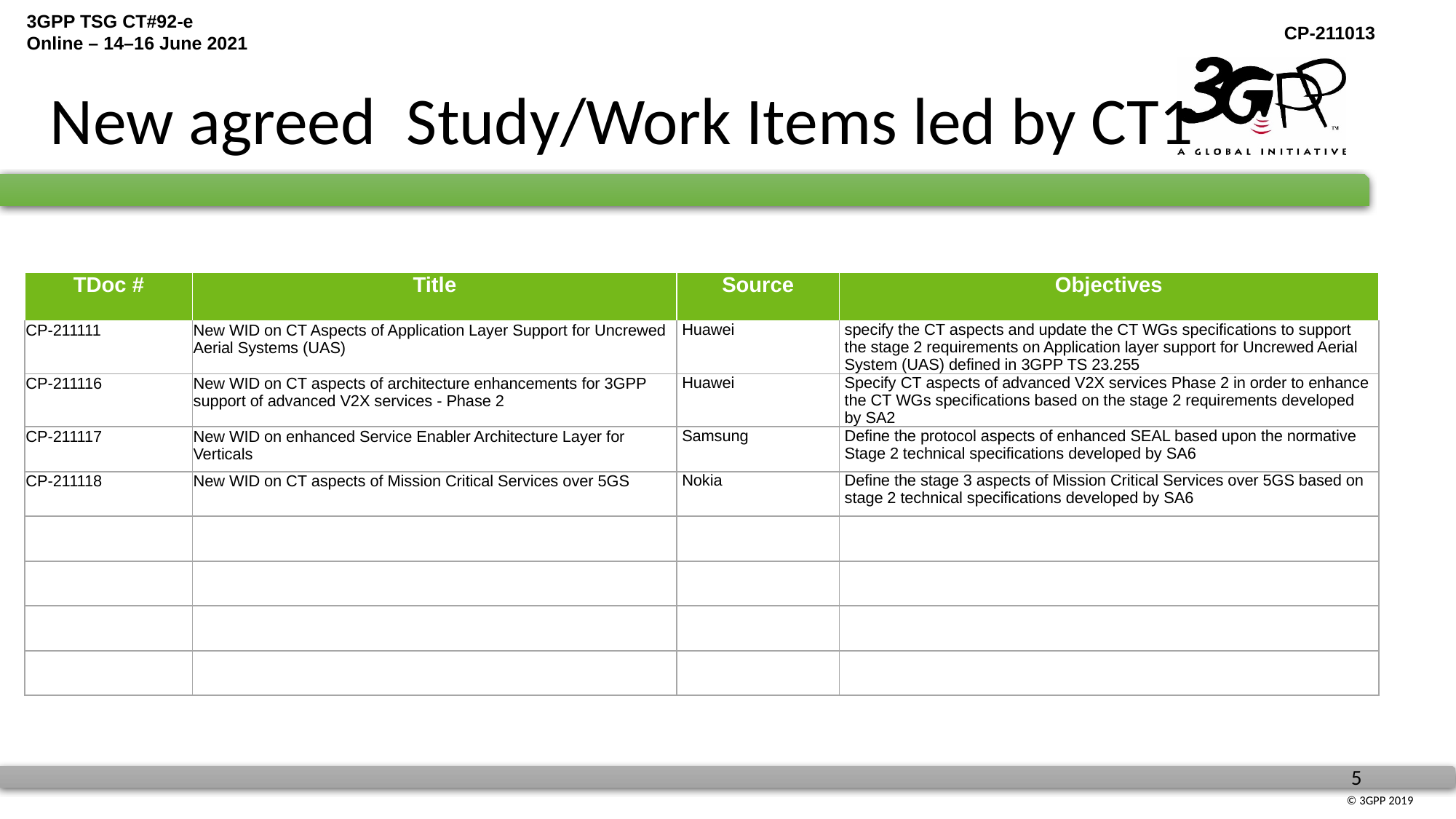

# New agreed  Study/Work Items led by CT1
| TDoc # | Title | Source | Objectives |
| --- | --- | --- | --- |
| CP-211111 | New WID on CT Aspects of Application Layer Support for Uncrewed Aerial Systems (UAS) | Huawei | specify the CT aspects and update the CT WGs specifications to support the stage 2 requirements on Application layer support for Uncrewed Aerial System (UAS) defined in 3GPP TS 23.255 |
| CP-211116 | New WID on CT aspects of architecture enhancements for 3GPP support of advanced V2X services - Phase 2 | Huawei | Specify CT aspects of advanced V2X services Phase 2 in order to enhance the CT WGs specifications based on the stage 2 requirements developed by SA2 |
| CP-211117 | New WID on enhanced Service Enabler Architecture Layer for Verticals | Samsung | Define the protocol aspects of enhanced SEAL based upon the normative Stage 2 technical specifications developed by SA6 |
| CP-211118 | New WID on CT aspects of Mission Critical Services over 5GS | Nokia | Define the stage 3 aspects of Mission Critical Services over 5GS based on stage 2 technical specifications developed by SA6 |
|  |  |  |  |
|  |  |  |  |
|  |  |  |  |
|  |  |  |  |